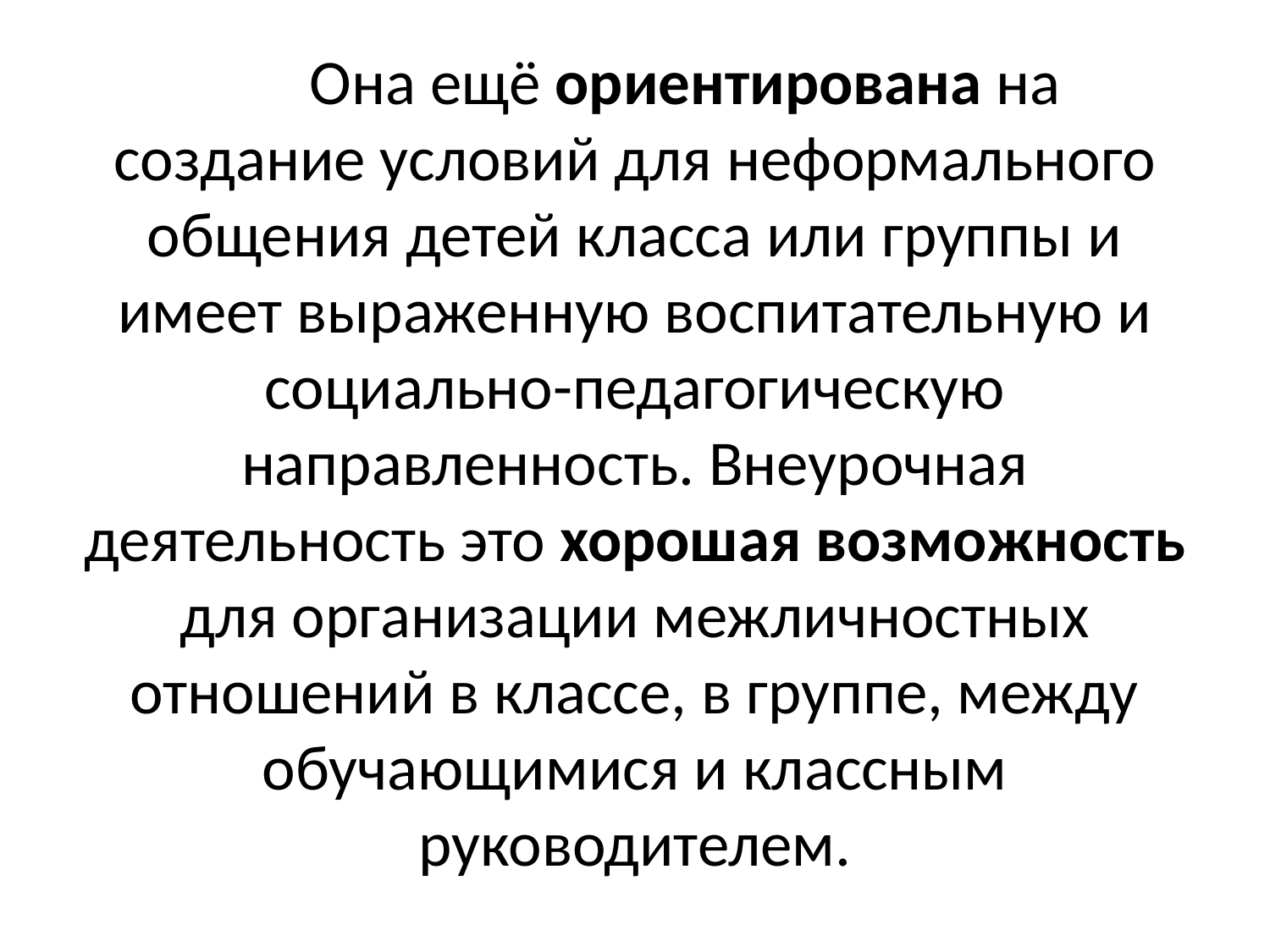

# Она ещё ориентирована на создание условий для неформального общения детей класса или группы и имеет выраженную воспитательную и социально-педагогическую направленность. Внеурочная деятельность это хорошая возможность для организации межличностных отношений в классе, в группе, между обучающимися и классным руководителем.